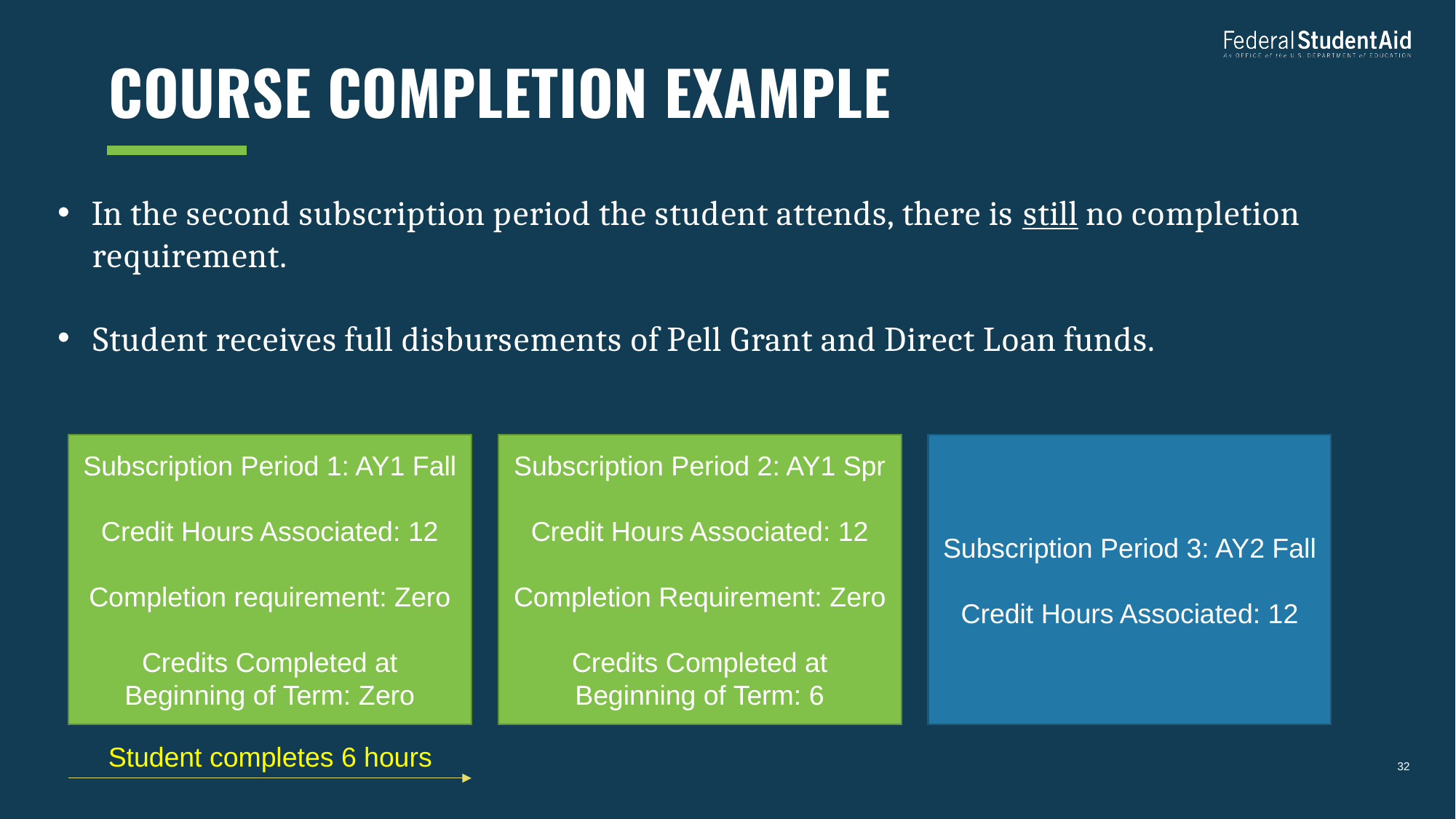

# Course completion example
In the second subscription period the student attends, there is still no completion requirement.

Student receives full disbursements of Pell Grant and Direct Loan funds.

Subscription Period 1: AY1 Fall

Credit Hours Associated: 12

Completion requirement: Zero

Credits Completed at Beginning of Term: Zero
Subscription Period 2: AY1 Spr

Credit Hours Associated: 12

Completion Requirement: Zero

Credits Completed at Beginning of Term: 6
Subscription Period 3: AY2 Fall

Credit Hours Associated: 12
Student completes 6 hours
32